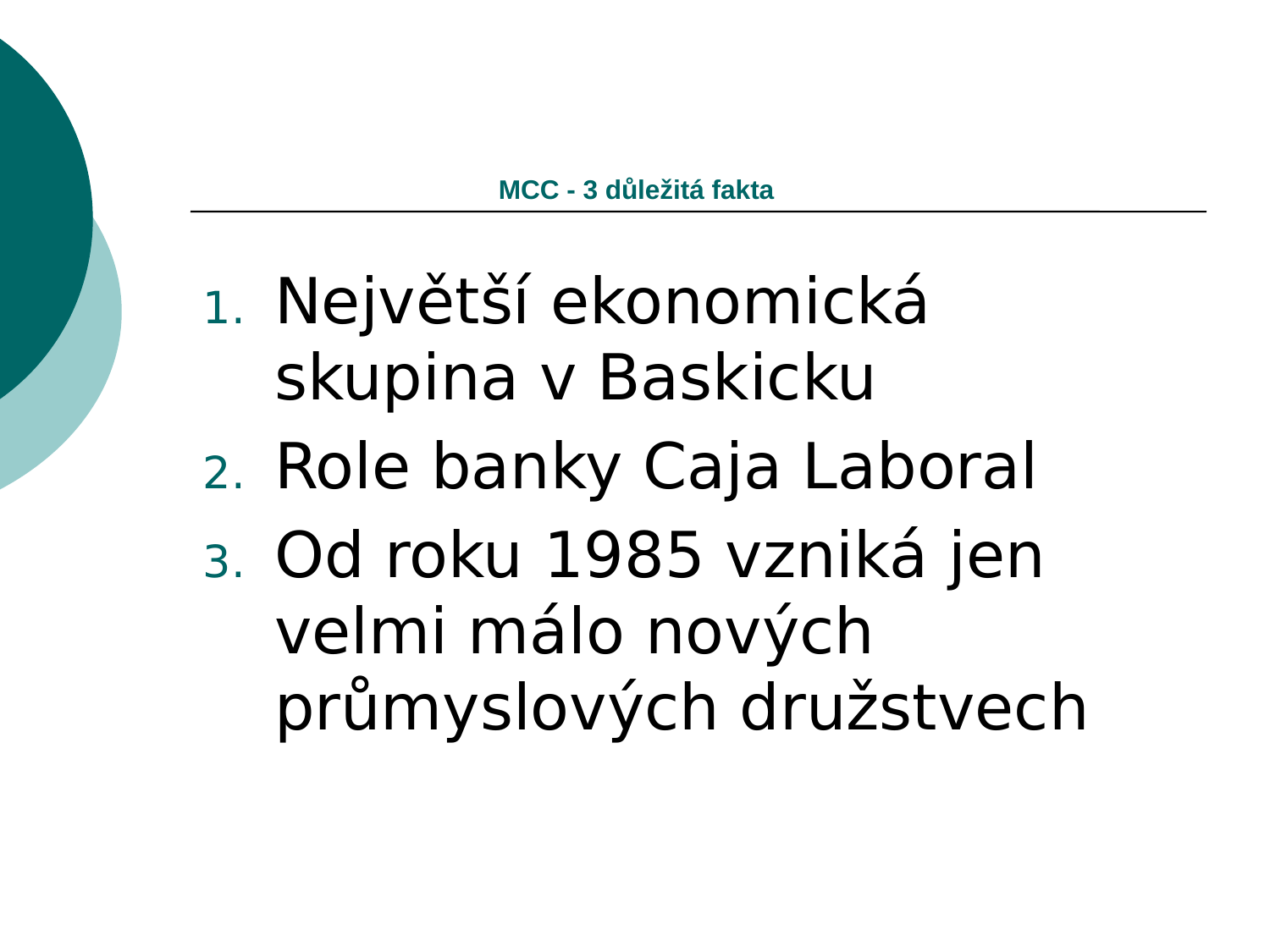

# MCC - 3 důležitá fakta
Největší ekonomická skupina v Baskicku
Role banky Caja Laboral
Od roku 1985 vzniká jen velmi málo nových průmyslových družstvech